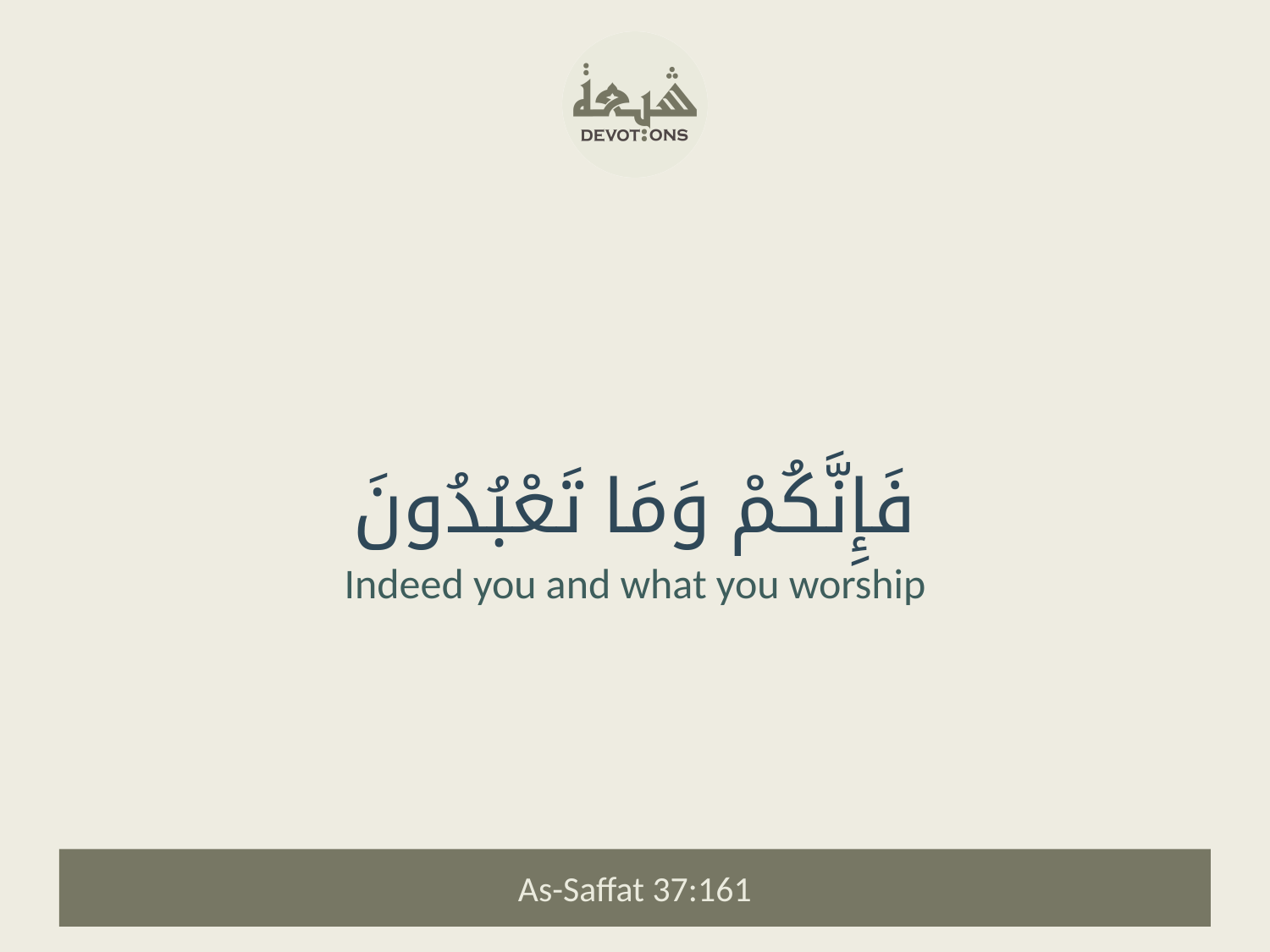

فَإِنَّكُمْ وَمَا تَعْبُدُونَ
Indeed you and what you worship
As-Saffat 37:161